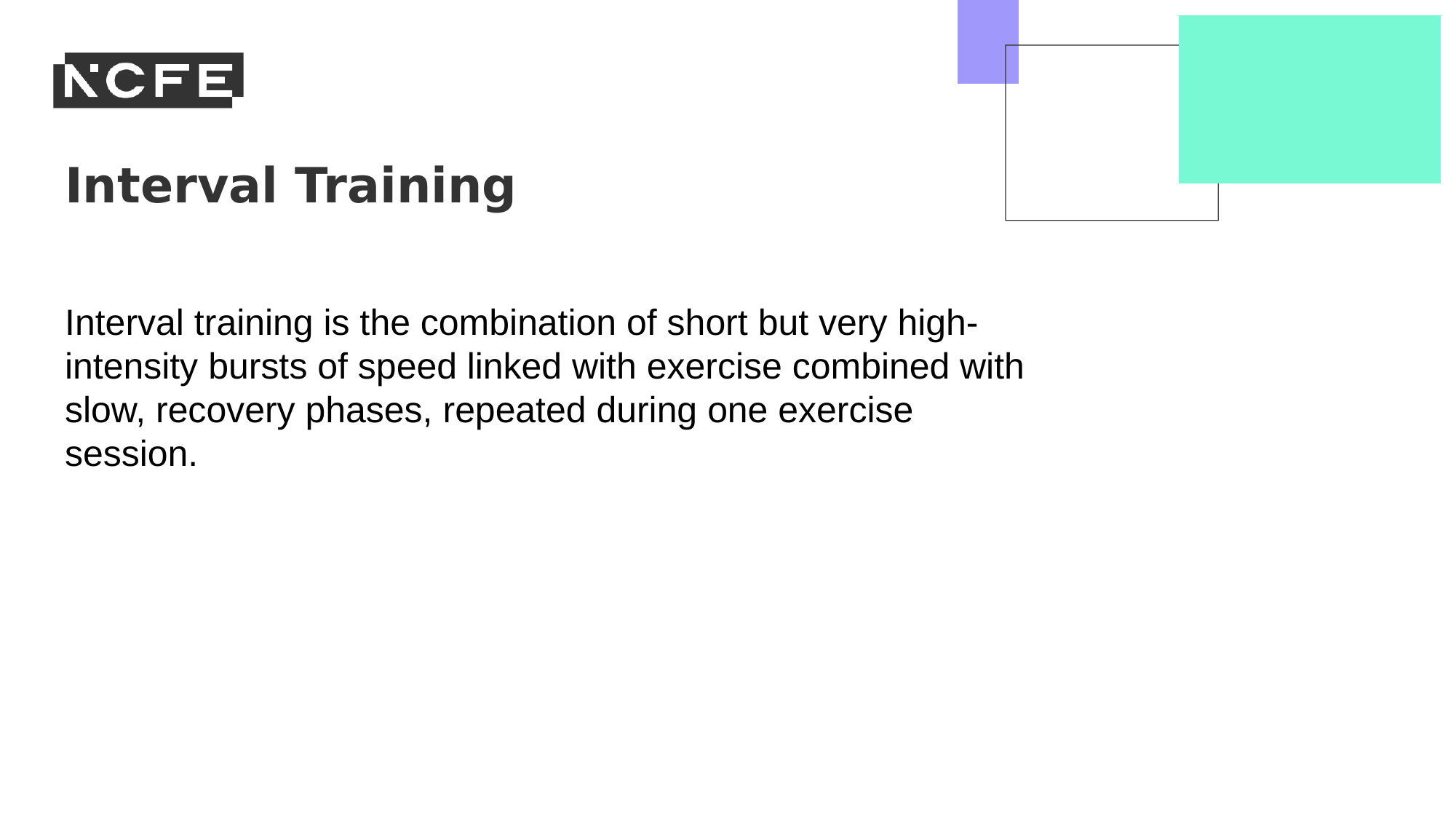

Interval Training

Interval training is the combination of short but very high-intensity bursts of speed linked with exercise combined with slow, recovery phases, repeated during one exercise session.